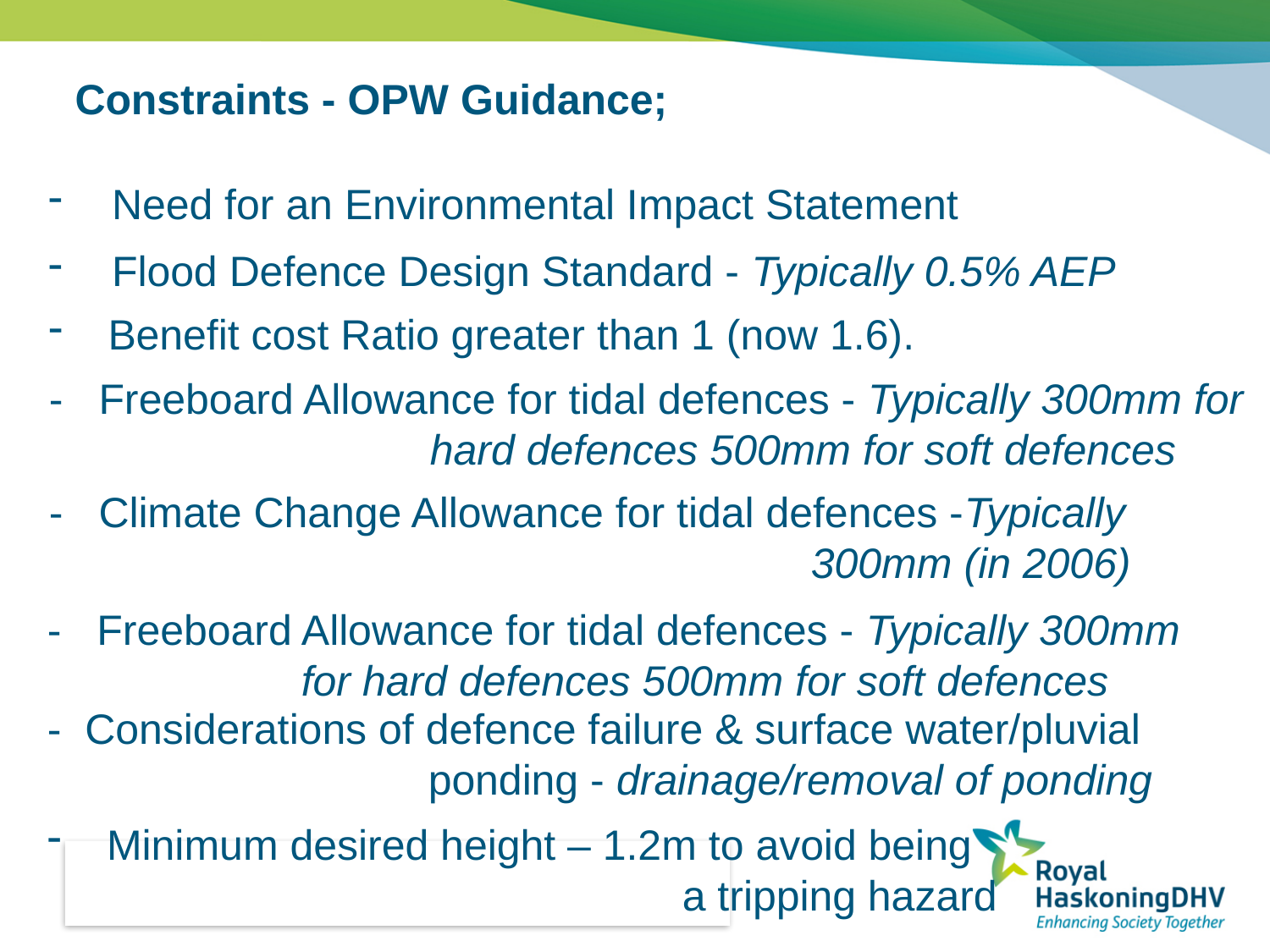

# Constraints - OPW Guidance;
Need for an Environmental Impact Statement
Flood Defence Design Standard - Typically 0.5% AEP
 Benefit cost Ratio greater than 1 (now 1.6).
-   Freeboard Allowance for tidal defences - Typically 300mm for 			hard defences 500mm for soft defences
-   Climate Change Allowance for tidal defences -Typically 							300mm (in 2006)
-   Freeboard Allowance for tidal defences - Typically 300mm 		for hard defences 500mm for soft defences
-  Considerations of defence failure & surface water/pluvial 				ponding - drainage/removal of ponding
 Minimum desired height – 1.2m to avoid being
					a tripping hazard